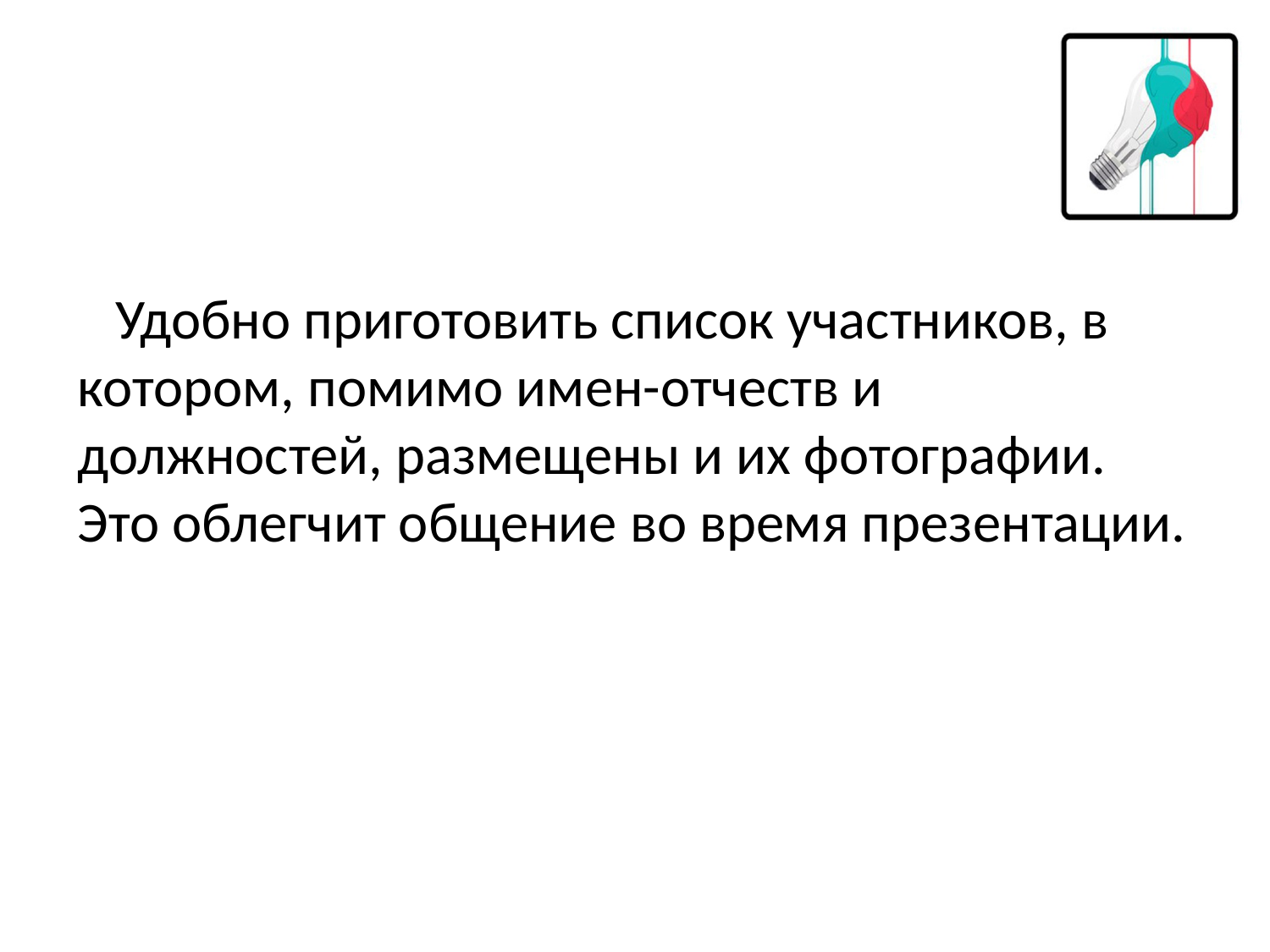

Удобно приготовить список участников, в котором, помимо имен-отчеств и должностей, размещены и их фотографии. Это облегчит общение во время презентации.